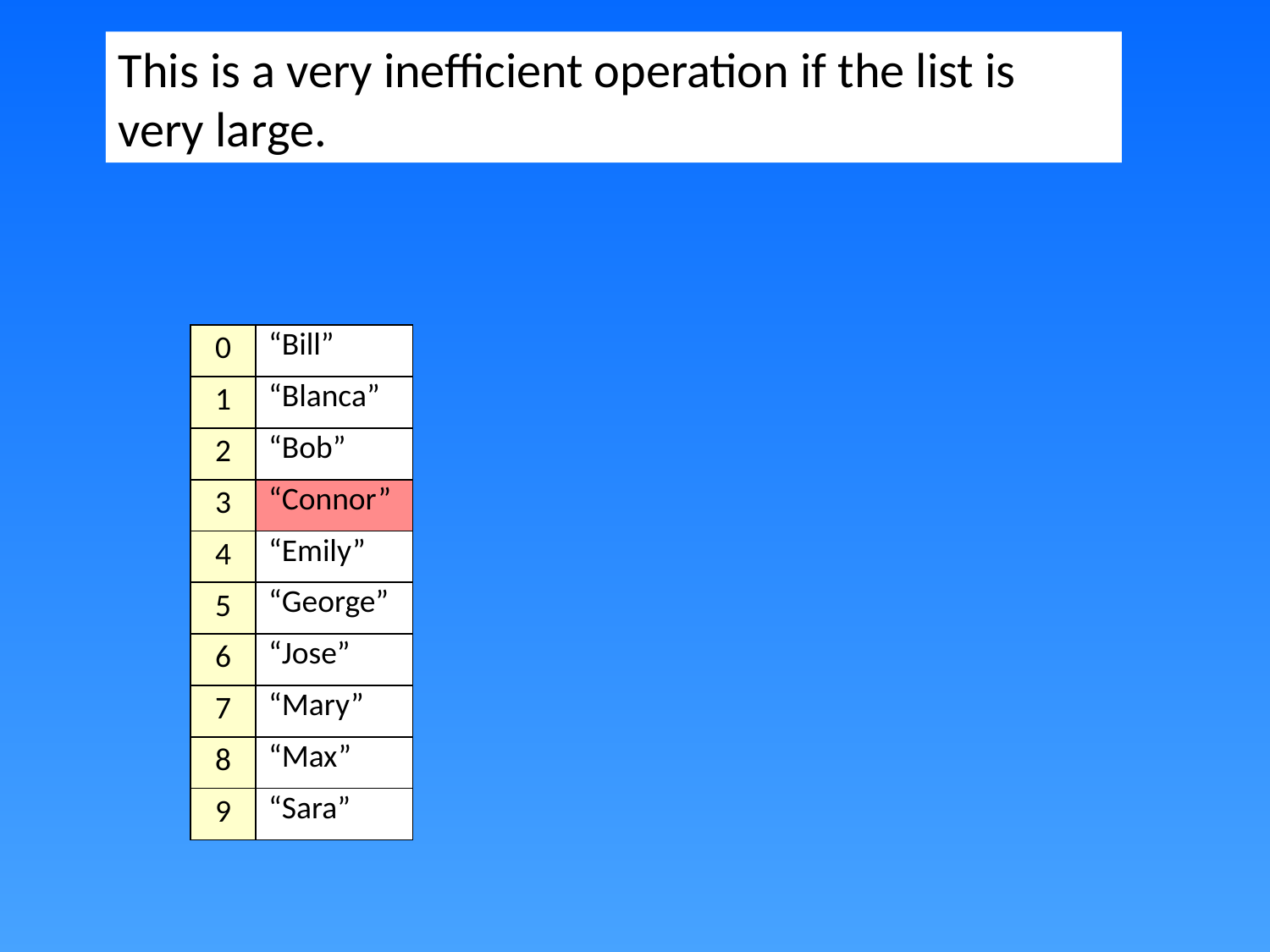

This is a very inefficient operation if the list is very large.
| 0 | “Bill” |
| --- | --- |
| 1 | “Blanca” |
| 2 | “Bob” |
| 3 | “Connor” |
| 4 | “Emily” |
| 5 | “George” |
| 6 | “Jose” |
| 7 | “Mary” |
| 8 | “Max” |
| 9 | “Sara” |